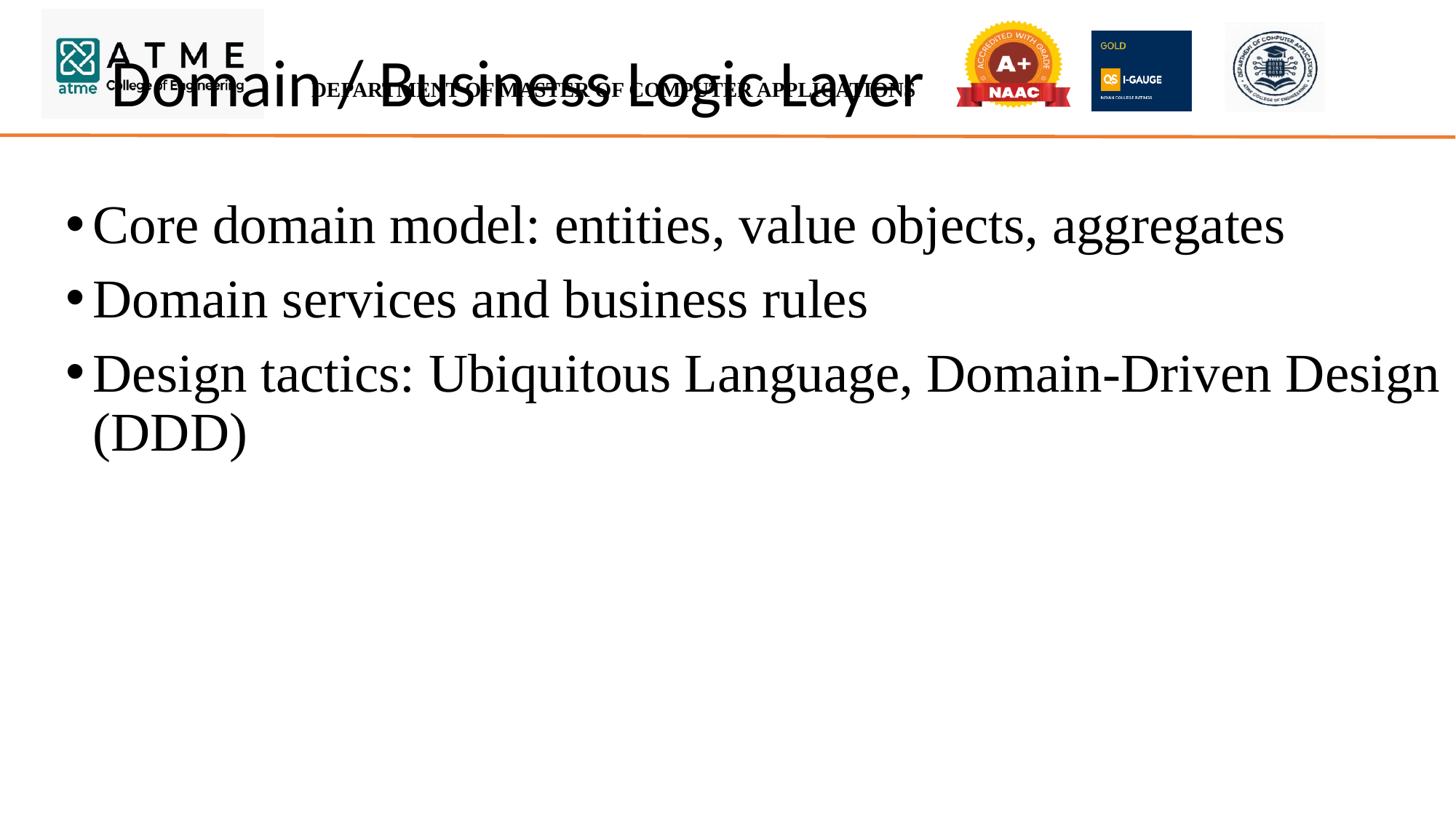

# Domain / Business Logic Layer
Core domain model: entities, value objects, aggregates
Domain services and business rules
Design tactics: Ubiquitous Language, Domain-Driven Design (DDD)